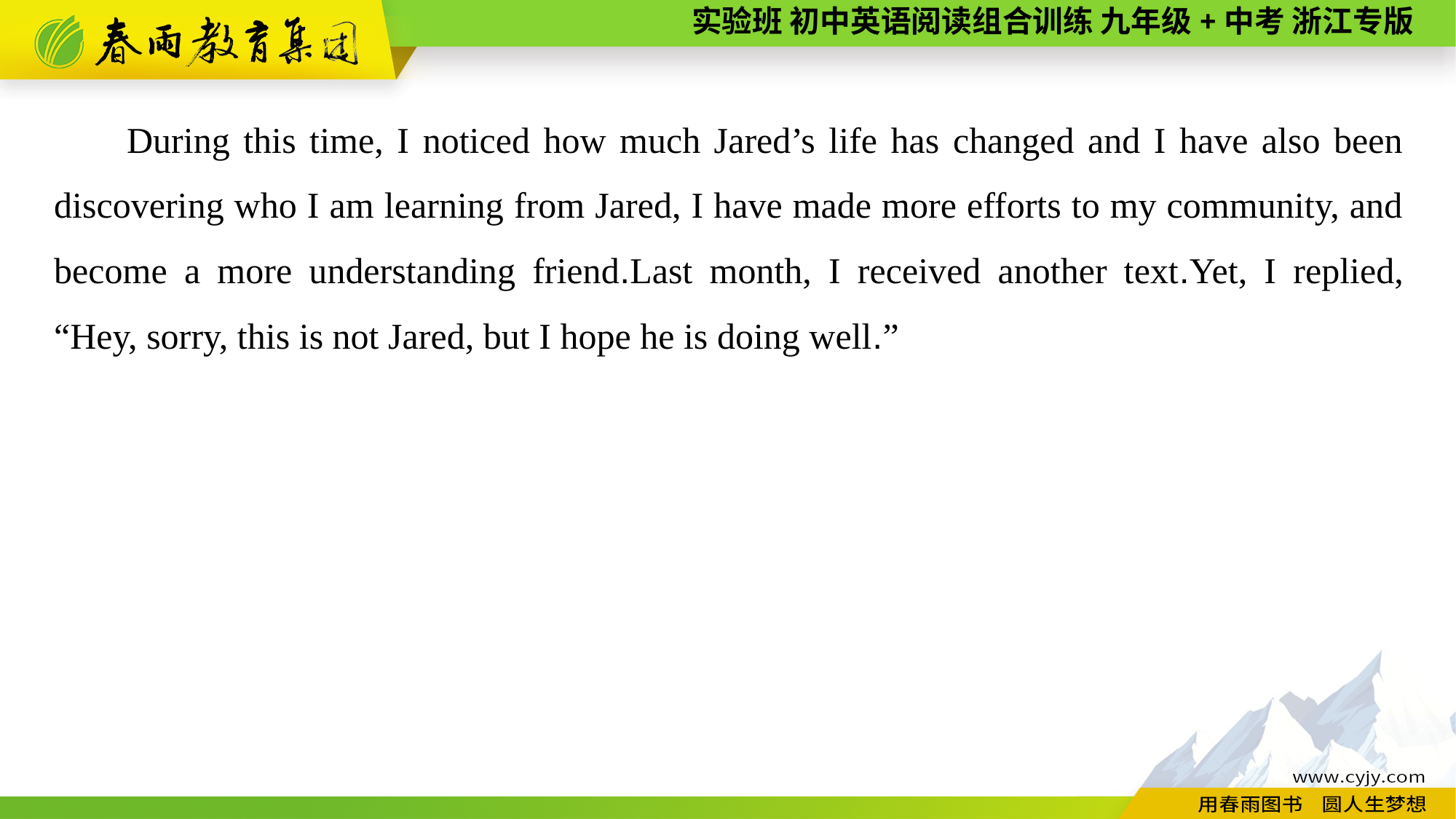

During this time, I noticed how much Jared’s life has changed and I have also been discovering who I am learning from Jared, I have made more efforts to my community, and become a more understanding friend.Last month, I received another text.Yet, I replied, “Hey, sorry, this is not Jared, but I hope he is doing well.”